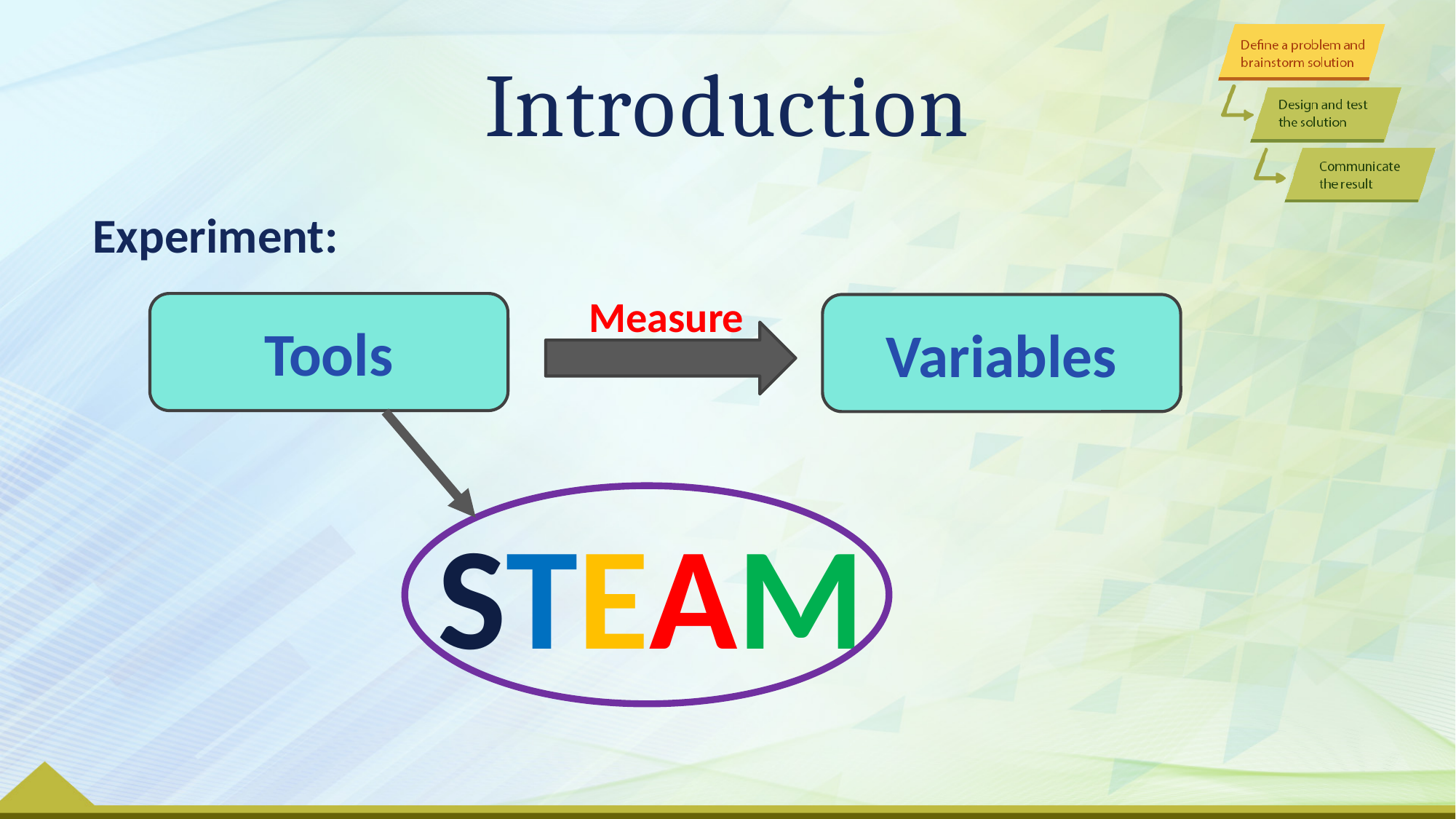

# Introduction
Experiment:

Measure
Tools
Variables

STEAM